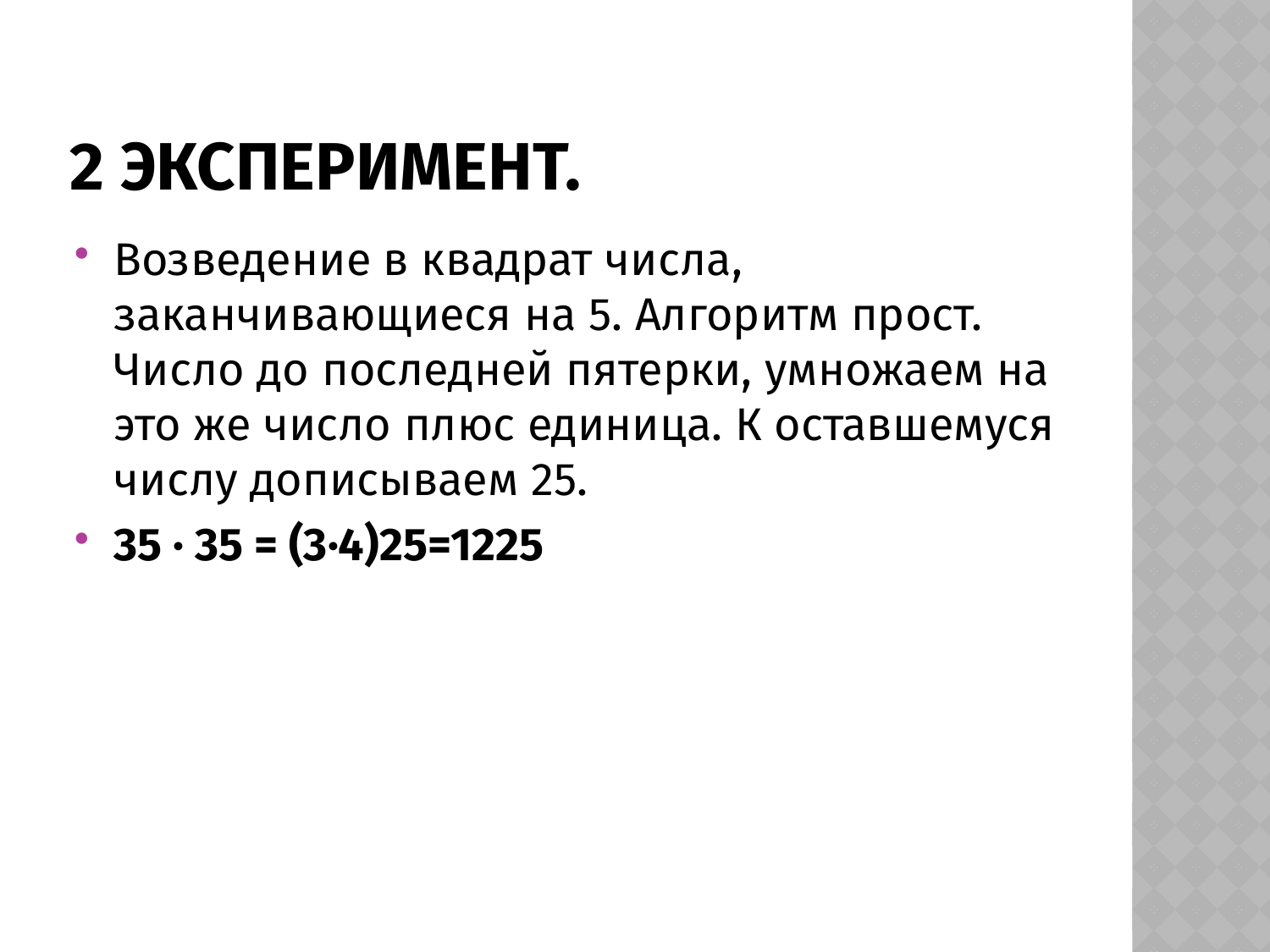

# 2 эксперимент.
Возведение в квадрат числа, заканчивающиеся на 5. Алгоритм прост. Число до последней пятерки, умножаем на это же число плюс единица. К оставшемуся числу дописываем 25.
35 ∙ 35 = (3∙4)25=1225